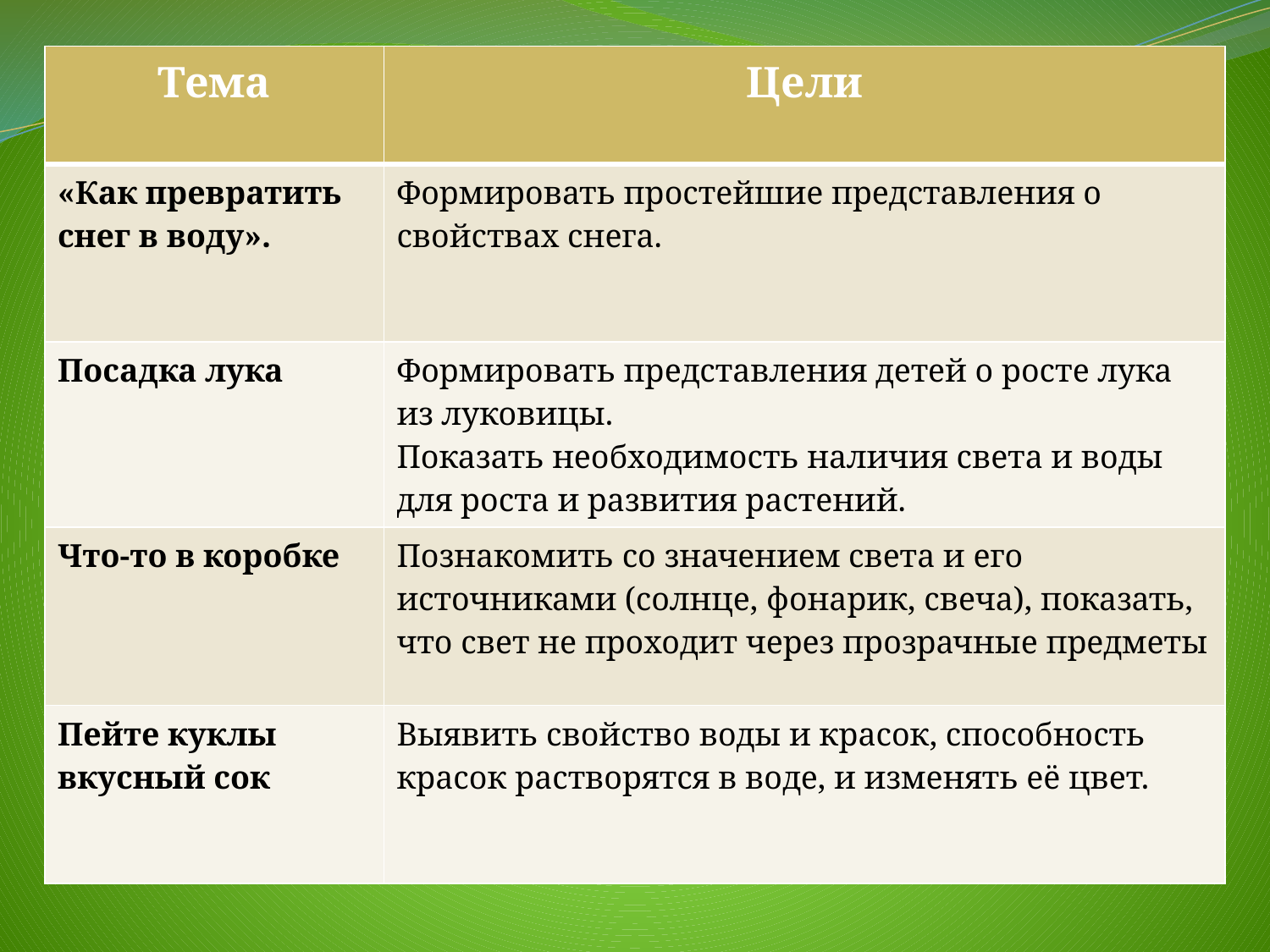

| Тема | Цели |
| --- | --- |
| «Как превратить снег в воду». | Формировать простейшие представления о свойствах снега. |
| Посадка лука | Формировать представления детей о росте лука из луковицы. Показать необходимость наличия света и воды для роста и развития растений. |
| Что-то в коробке | Познакомить со значением света и его источниками (солнце, фонарик, свеча), показать, что свет не проходит через прозрачные предметы |
| Пейте куклы вкусный сок | Выявить свойство воды и красок, способность красок растворятся в воде, и изменять её цвет. |
#